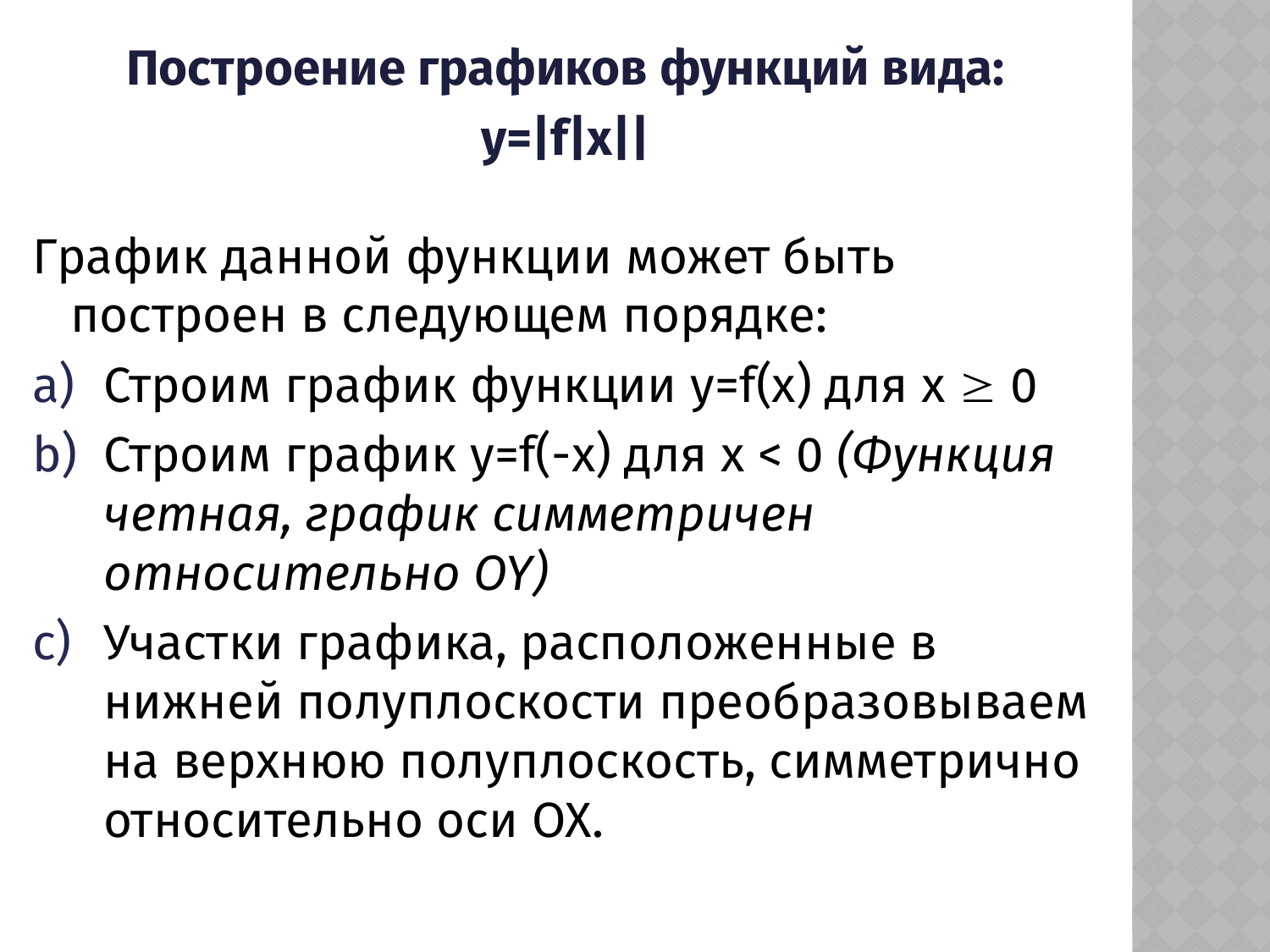

Построение графиков функций вида:
y=|f|x||

График данной функции может быть построен в следующем порядке:
Строим график функции y=f(x) для x ≥ 0
Строим график y=f(-x) для x < 0 (Функция четная, график симметричен относительно OY)
Участки графика, расположенные в нижней полуплоскости преобразовываем на верхнюю полуплоскость, симметрично относительно оси OX.